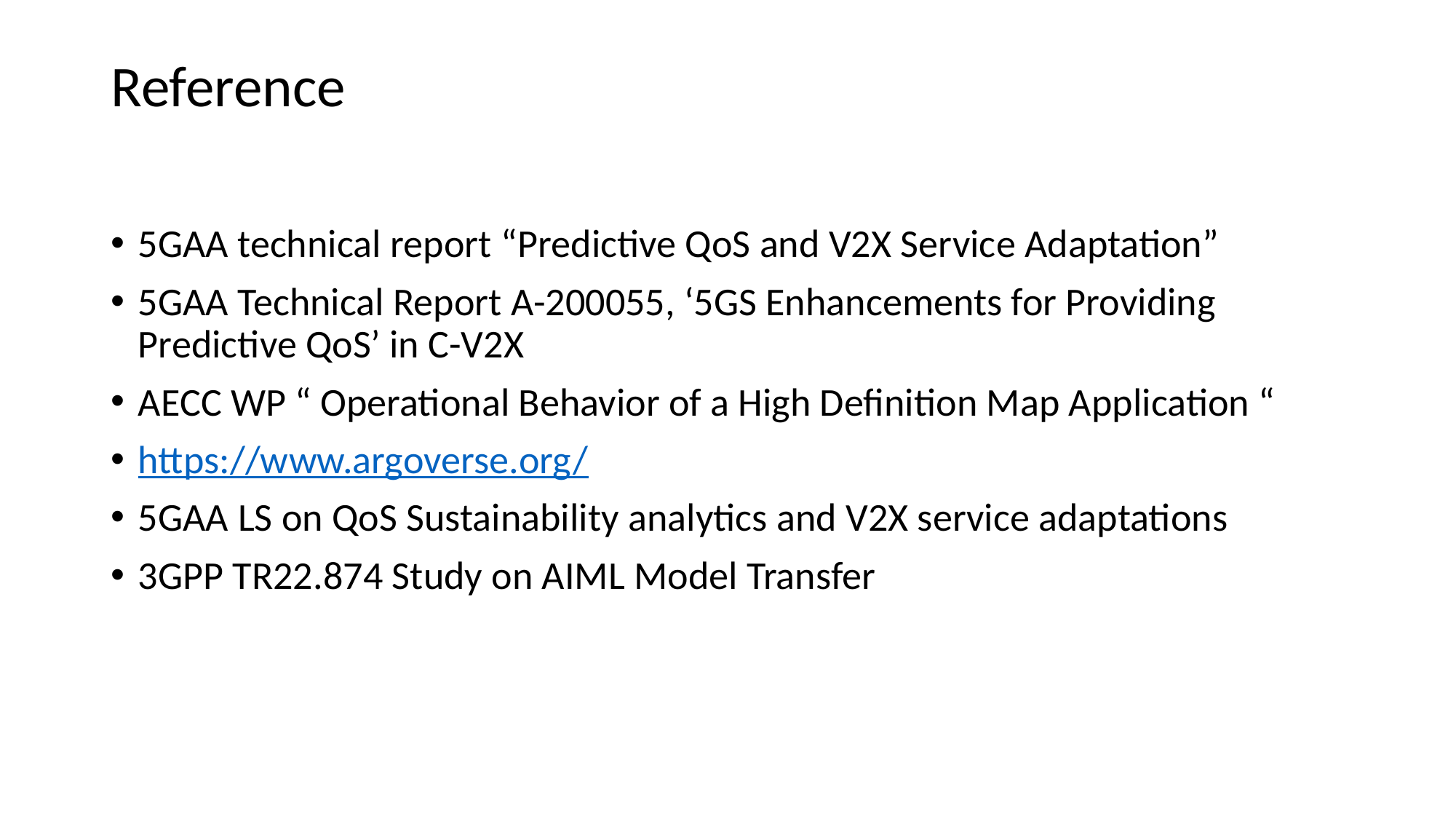

# Reference
5GAA technical report “Predictive QoS and V2X Service Adaptation”
5GAA Technical Report A-200055, ‘5GS Enhancements for Providing Predictive QoS’ in C-V2X
AECC WP “ Operational Behavior of a High Definition Map Application “
https://www.argoverse.org/
5GAA LS on QoS Sustainability analytics and V2X service adaptations
3GPP TR22.874 Study on AIML Model Transfer